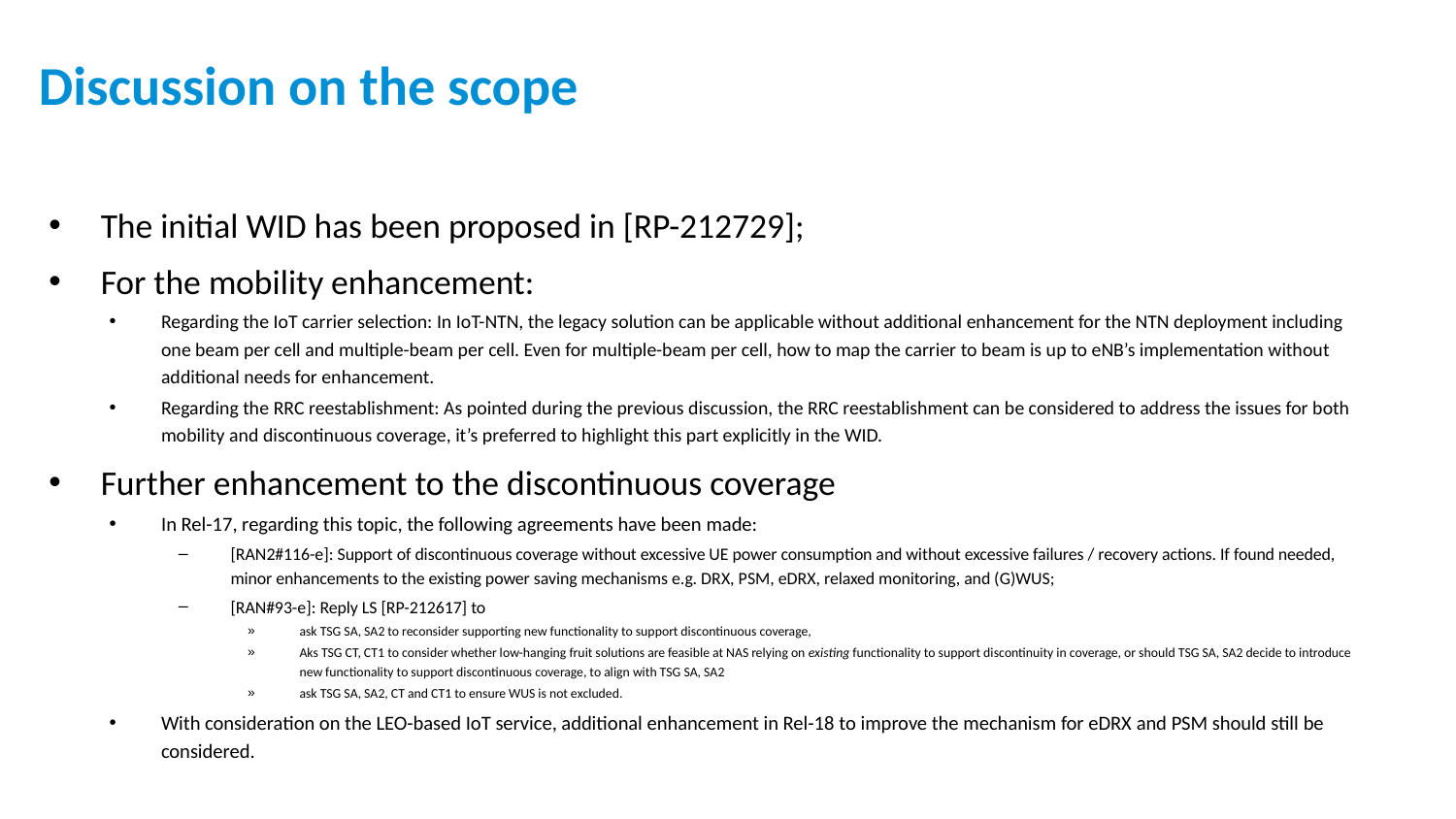

# Discussion on the scope
The initial WID has been proposed in [RP-212729];
For the mobility enhancement:
Regarding the IoT carrier selection: In IoT-NTN, the legacy solution can be applicable without additional enhancement for the NTN deployment including one beam per cell and multiple-beam per cell. Even for multiple-beam per cell, how to map the carrier to beam is up to eNB’s implementation without additional needs for enhancement.
Regarding the RRC reestablishment: As pointed during the previous discussion, the RRC reestablishment can be considered to address the issues for both mobility and discontinuous coverage, it’s preferred to highlight this part explicitly in the WID.
Further enhancement to the discontinuous coverage
In Rel-17, regarding this topic, the following agreements have been made:
[RAN2#116-e]: Support of discontinuous coverage without excessive UE power consumption and without excessive failures / recovery actions. If found needed, minor enhancements to the existing power saving mechanisms e.g. DRX, PSM, eDRX, relaxed monitoring, and (G)WUS;
[RAN#93-e]: Reply LS [RP-212617] to
ask TSG SA, SA2 to reconsider supporting new functionality to support discontinuous coverage,
Aks TSG CT, CT1 to consider whether low-hanging fruit solutions are feasible at NAS relying on existing functionality to support discontinuity in coverage, or should TSG SA, SA2 decide to introduce new functionality to support discontinuous coverage, to align with TSG SA, SA2
ask TSG SA, SA2, CT and CT1 to ensure WUS is not excluded.
With consideration on the LEO-based IoT service, additional enhancement in Rel-18 to improve the mechanism for eDRX and PSM should still be considered.